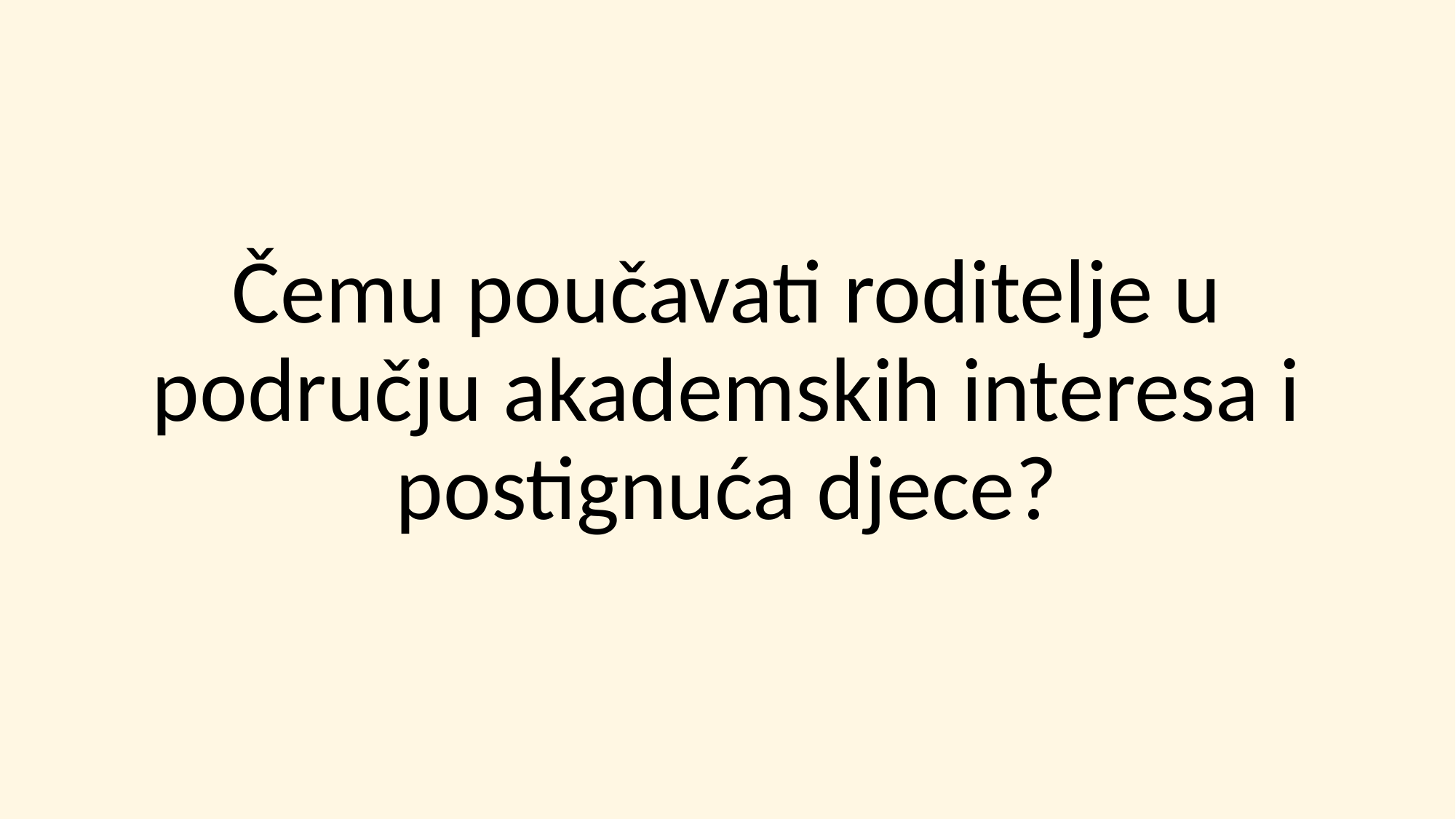

# Čemu poučavati roditelje u području akademskih interesa i postignuća djece?